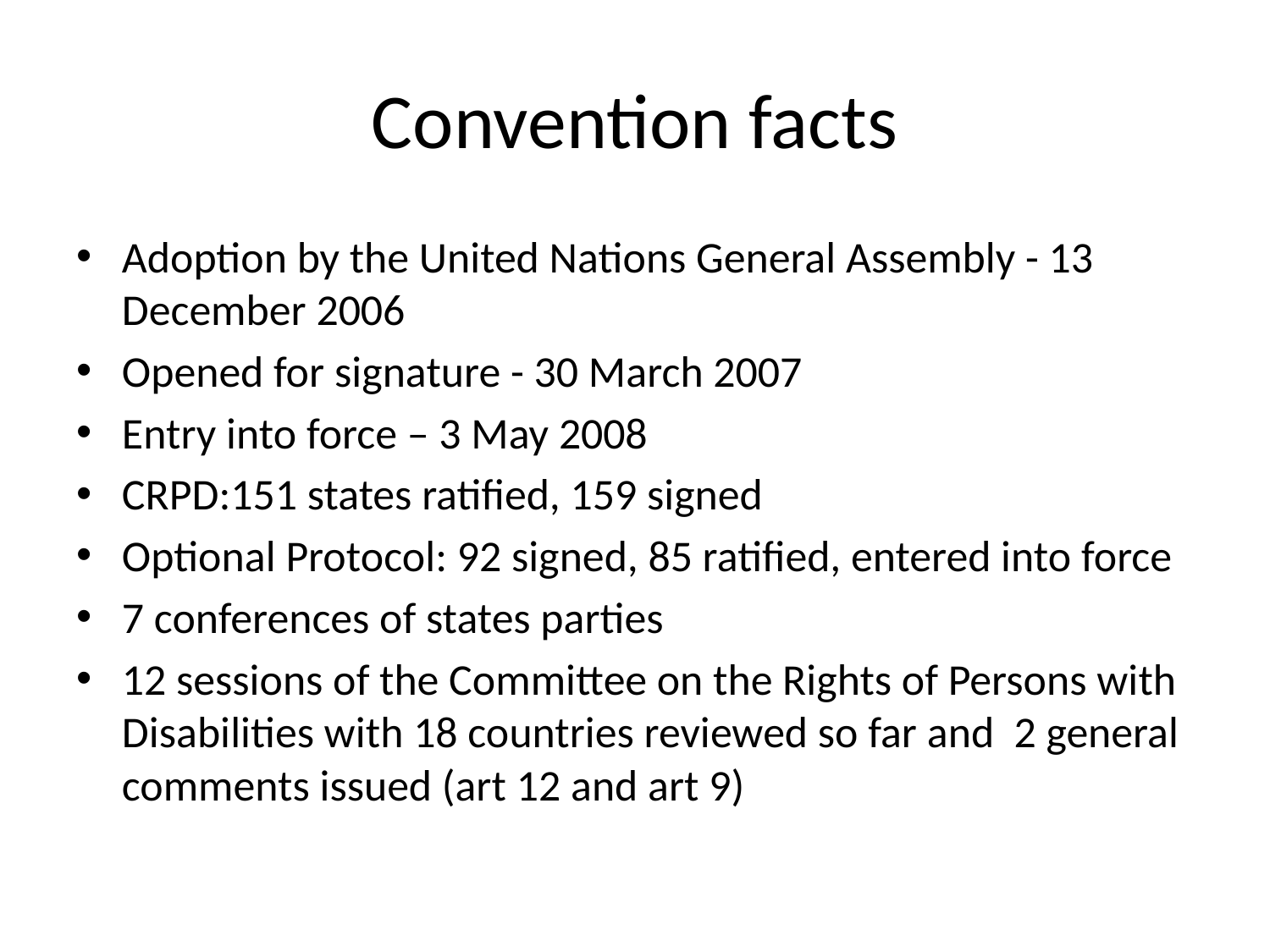

# Convention facts
Adoption by the United Nations General Assembly - 13 December 2006
Opened for signature - 30 March 2007
Entry into force – 3 May 2008
CRPD:151 states ratified, 159 signed
Optional Protocol: 92 signed, 85 ratified, entered into force
7 conferences of states parties
12 sessions of the Committee on the Rights of Persons with Disabilities with 18 countries reviewed so far and  2 general comments issued (art 12 and art 9)